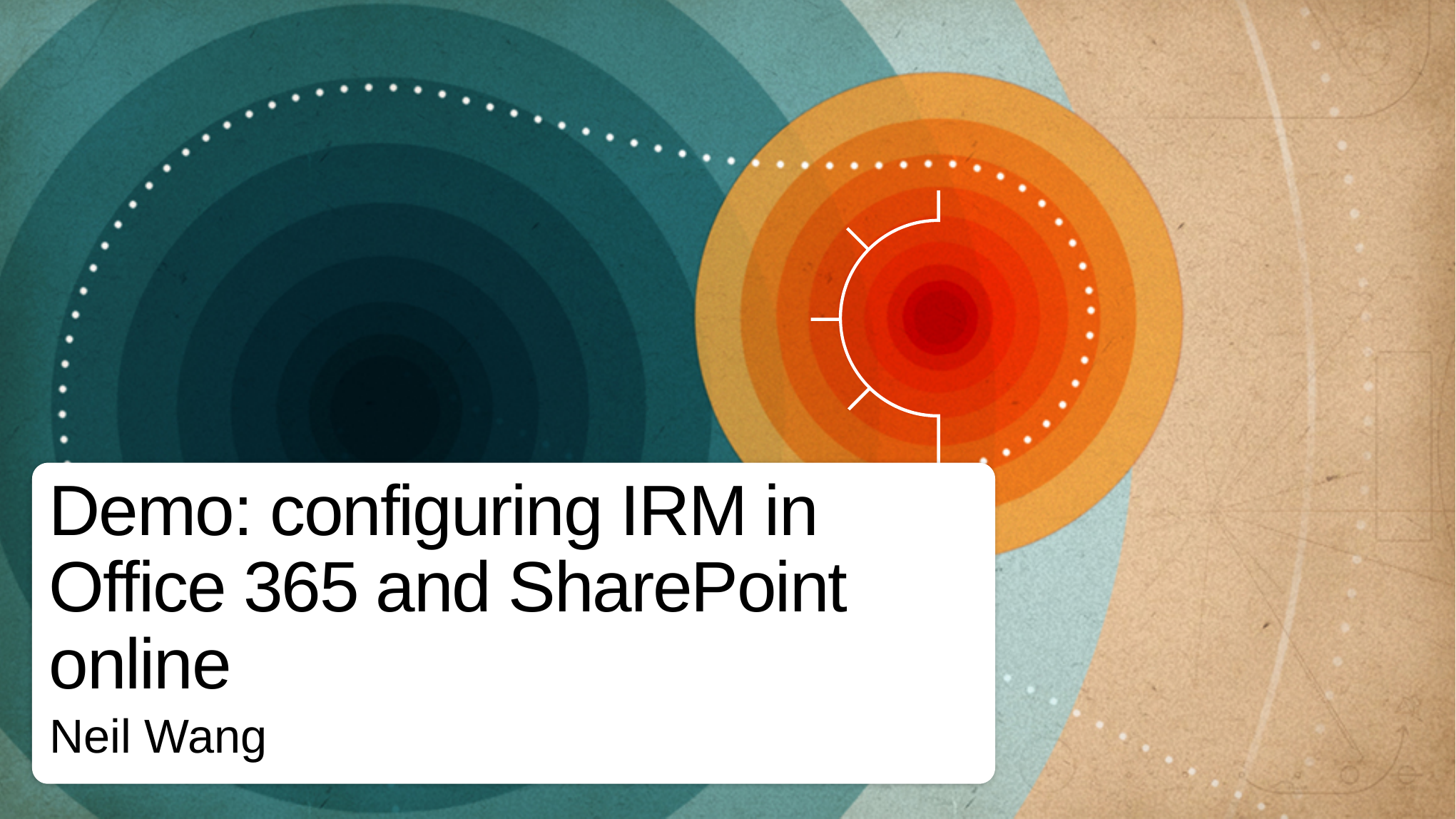

# Demo: configuring IRM in Office 365 and SharePoint online
Neil Wang